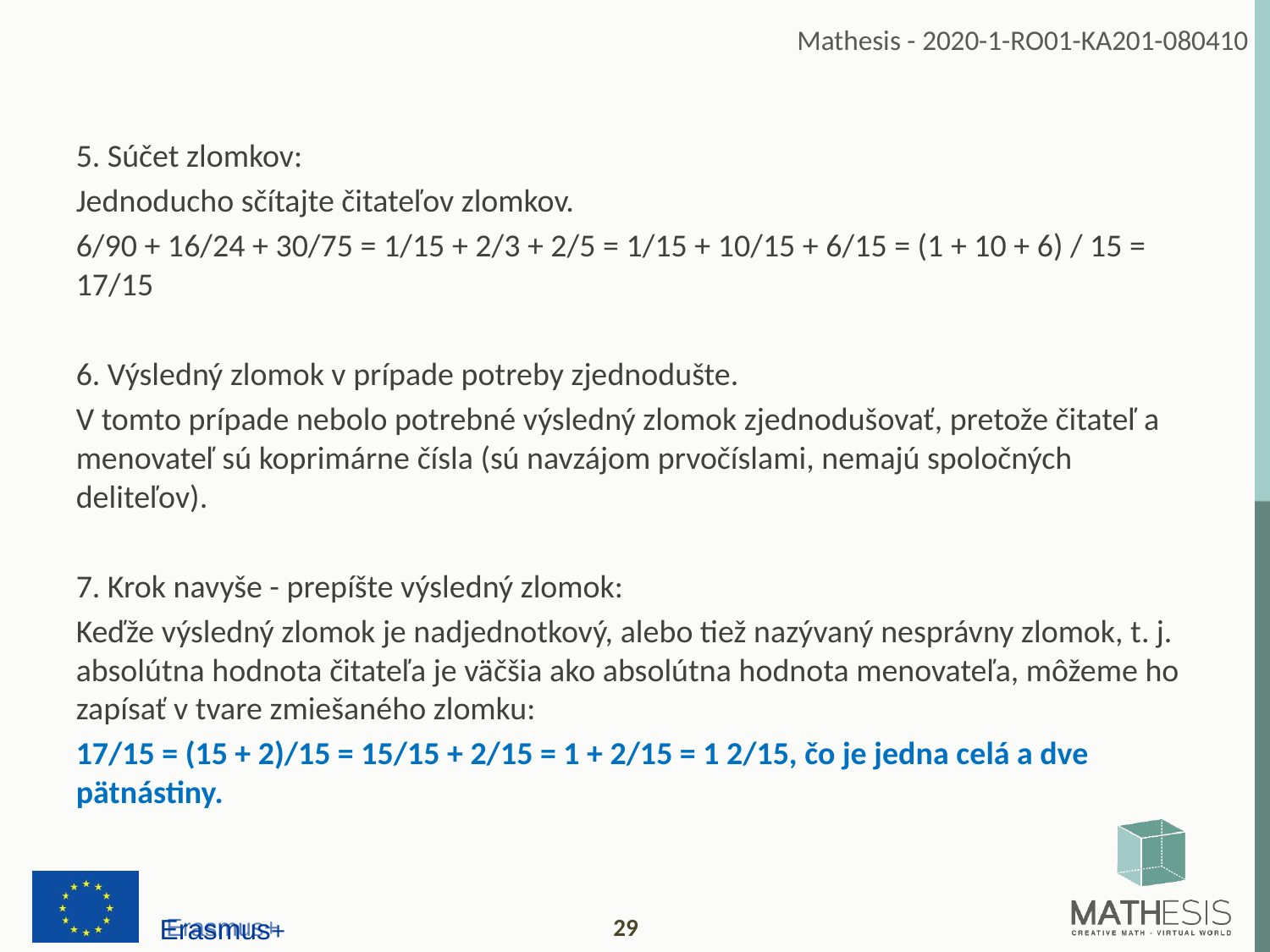

5. Súčet zlomkov:
Jednoducho sčítajte čitateľov zlomkov.
6/90 + 16/24 + 30/75 = 1/15 + 2/3 + 2/5 = 1/15 + 10/15 + 6/15 = (1 + 10 + 6) / 15 = 17/15

6. Výsledný zlomok v prípade potreby zjednodušte.
V tomto prípade nebolo potrebné výsledný zlomok zjednodušovať, pretože čitateľ a menovateľ sú koprimárne čísla (sú navzájom prvočíslami, nemajú spoločných deliteľov).

7. Krok navyše - prepíšte výsledný zlomok:
Keďže výsledný zlomok je nadjednotkový, alebo tiež nazývaný nesprávny zlomok, t. j. absolútna hodnota čitateľa je väčšia ako absolútna hodnota menovateľa, môžeme ho zapísať v tvare zmiešaného zlomku:
17/15 = (15 + 2)/15 = 15/15 + 2/15 = 1 + 2/15 = 1 2/15, čo je jedna celá a dve pätnástiny.